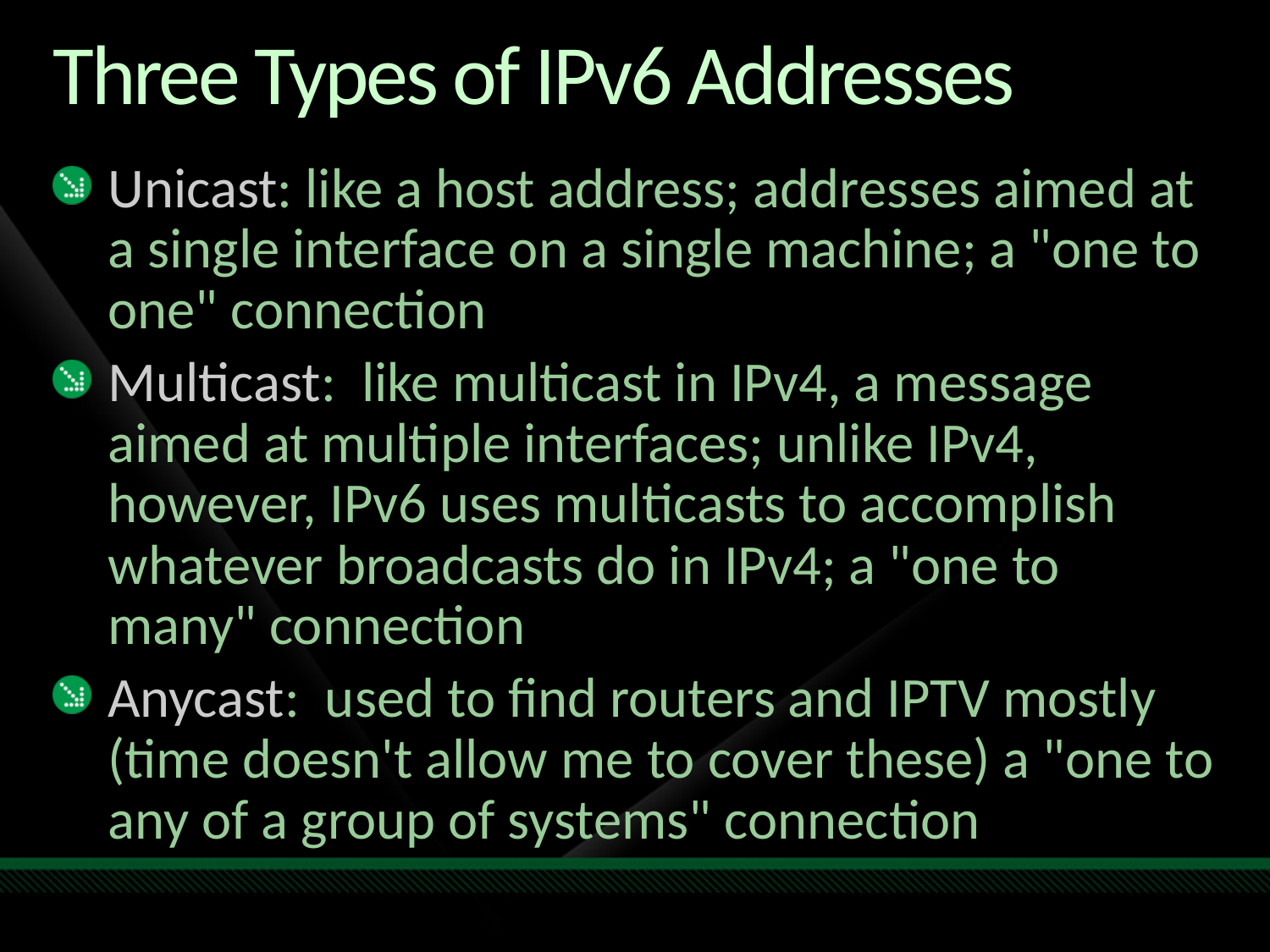

# Three Types of IPv6 Addresses
Unicast: like a host address; addresses aimed at a single interface on a single machine; a "one to one" connection
Multicast:  like multicast in IPv4, a message aimed at multiple interfaces; unlike IPv4, however, IPv6 uses multicasts to accomplish whatever broadcasts do in IPv4; a "one to many" connection
Anycast:  used to find routers and IPTV mostly (time doesn't allow me to cover these) a "one to any of a group of systems" connection